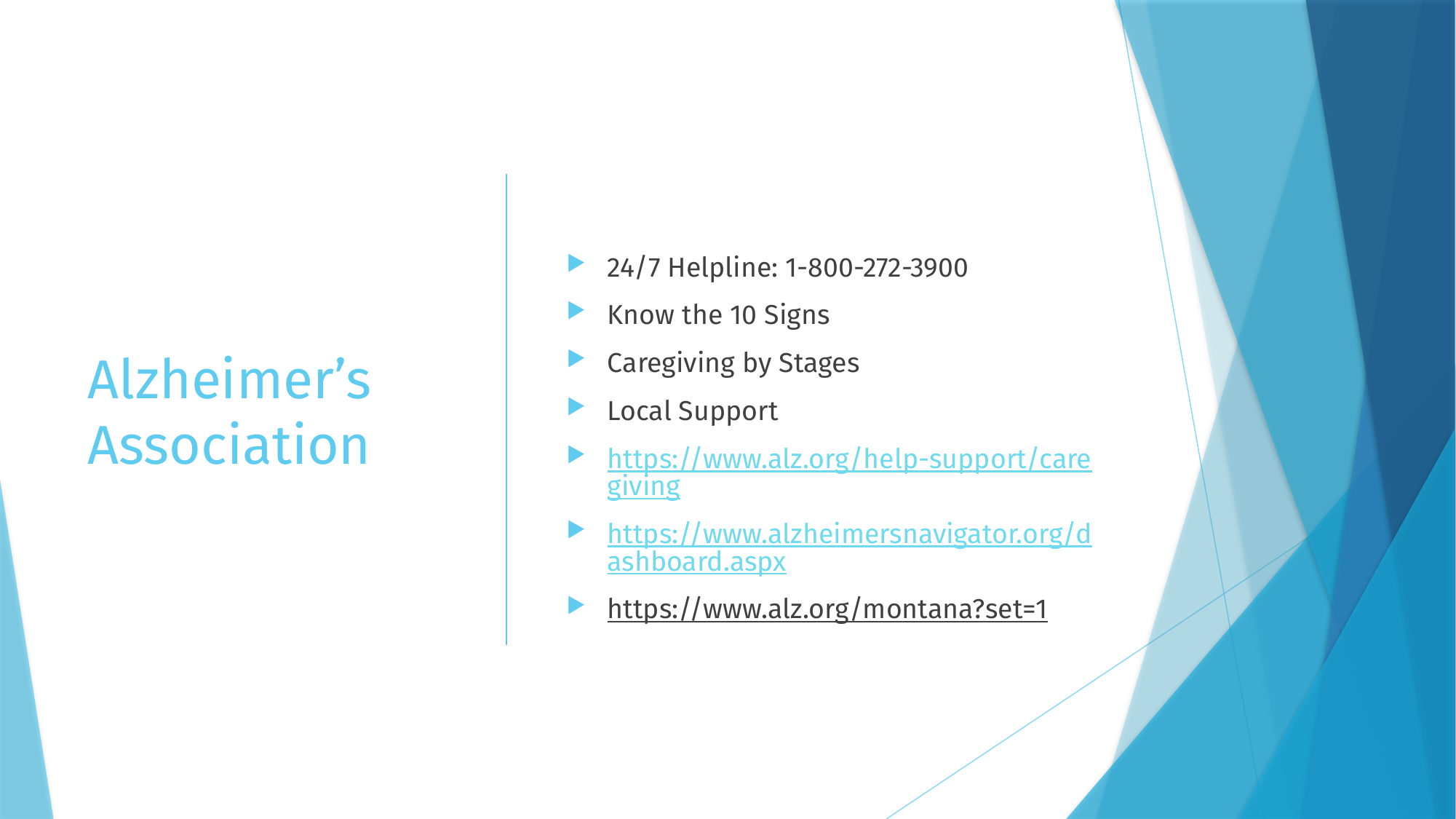

# Alzheimer’s Association
24/7 Helpline: 1-800-272-3900
Know the 10 Signs
Caregiving by Stages
Local Support
https://www.alz.org/help-support/caregiving
https://www.alzheimersnavigator.org/dashboard.aspx
https://www.alz.org/montana?set=1